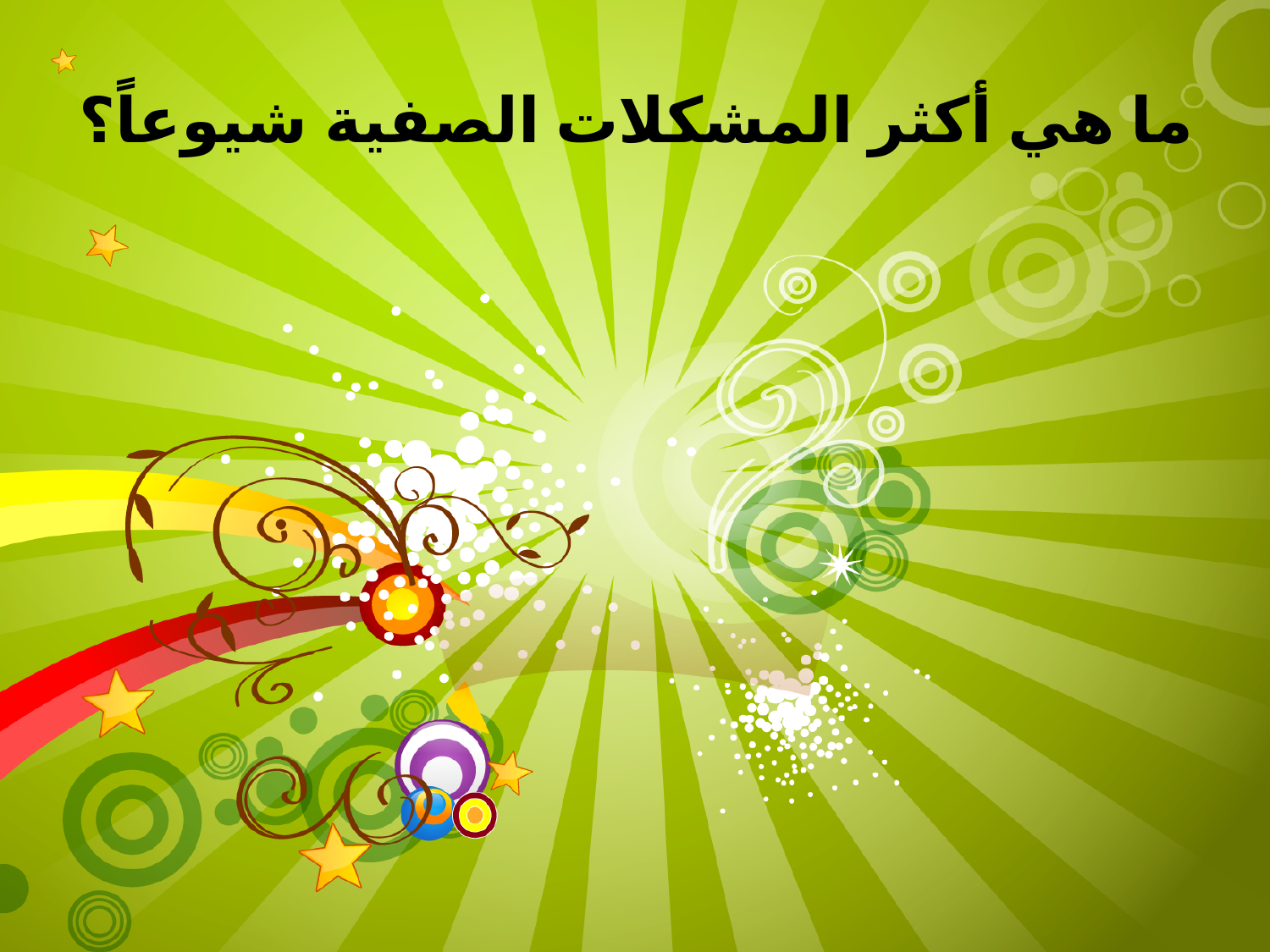

# ما هي أكثر المشكلات الصفية شيوعاً؟